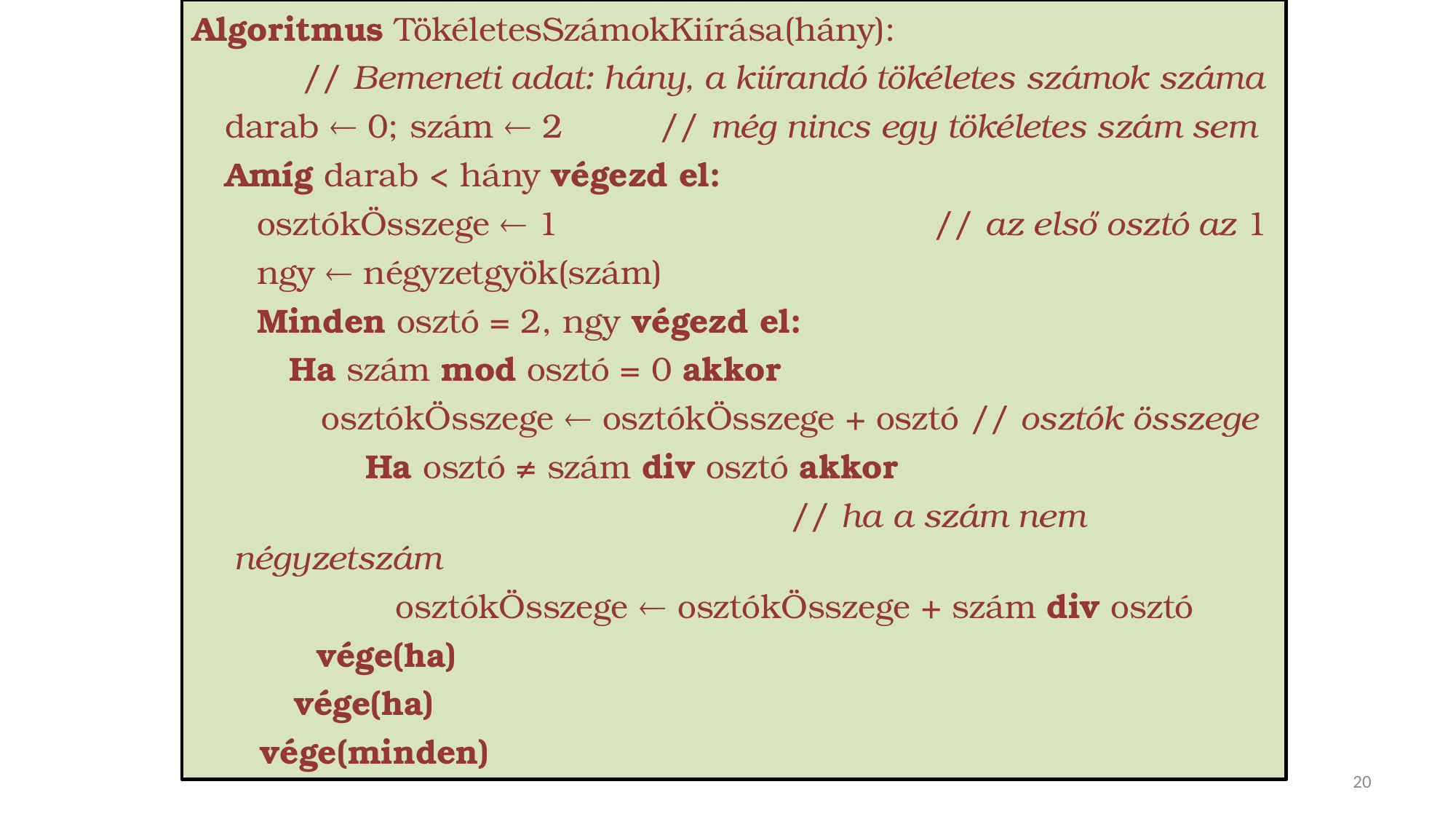

Algoritmus TökéletesSzámokKiírása(hány):
         // Bemeneti adat: hány, a kiírandó tökéletes számok száma
   darab ← 0; szám ← 2         // még nincs egy tökéletes szám sem
   Amíg darab < hány végezd el:
      osztókÖsszege ← 1                                   // az első osztó az 1
      ngy ← négyzetgyök(szám)
      Minden osztó = 2, ngy végezd el:
         Ha szám mod osztó = 0 akkor
            osztókÖsszege ← osztókÖsszege + osztó // osztók összege
		  Ha osztó ≠ szám div osztó akkor
					  	 // ha a szám nem négyzetszám
                  osztókÖsszege ← osztókÖsszege + szám div osztó
           vége(ha)
         vége(ha)
      vége(minden)
20